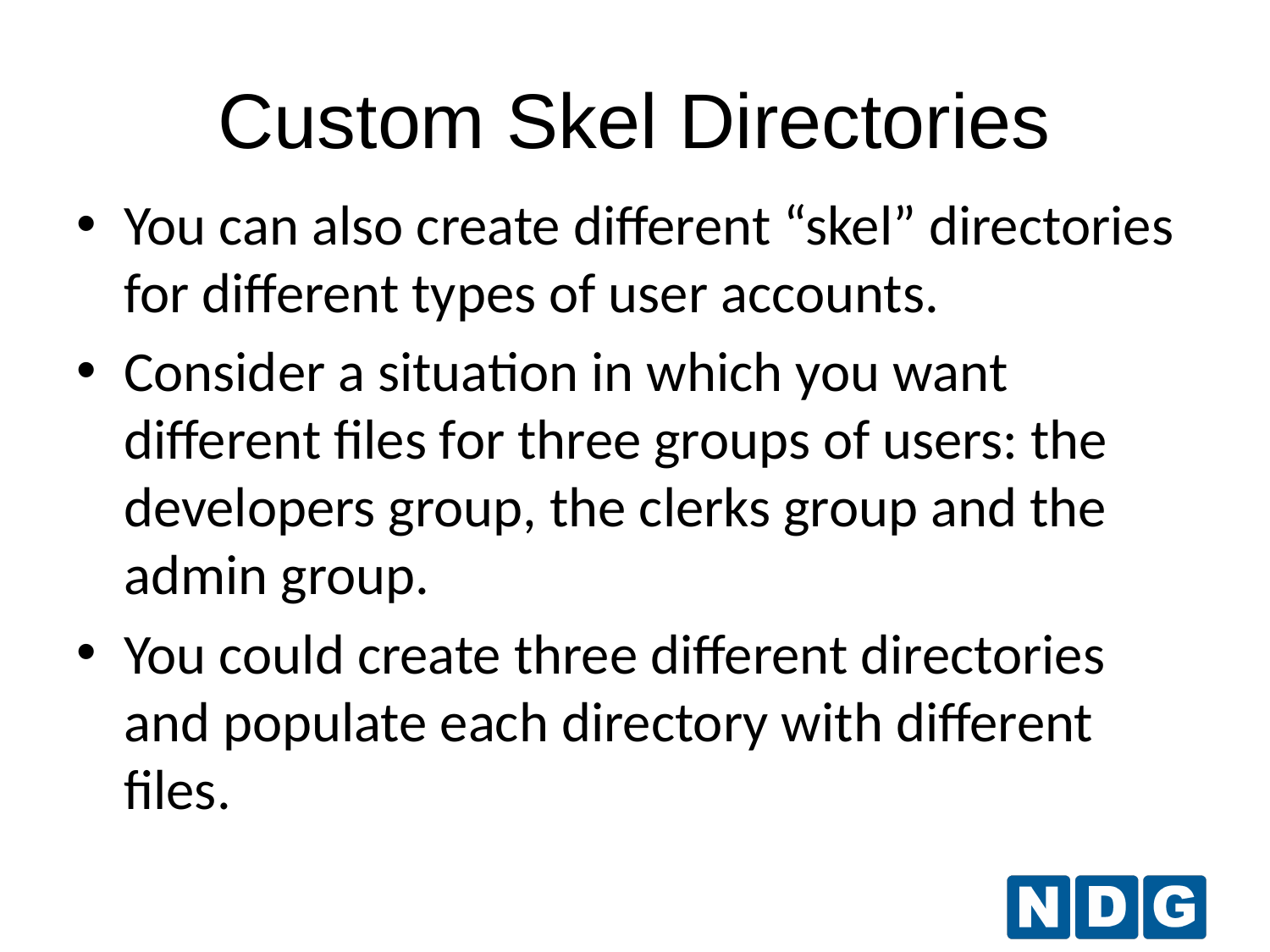

Custom Skel Directories
You can also create different “skel” directories for different types of user accounts.
Consider a situation in which you want different files for three groups of users: the developers group, the clerks group and the admin group.
You could create three different directories and populate each directory with different files.